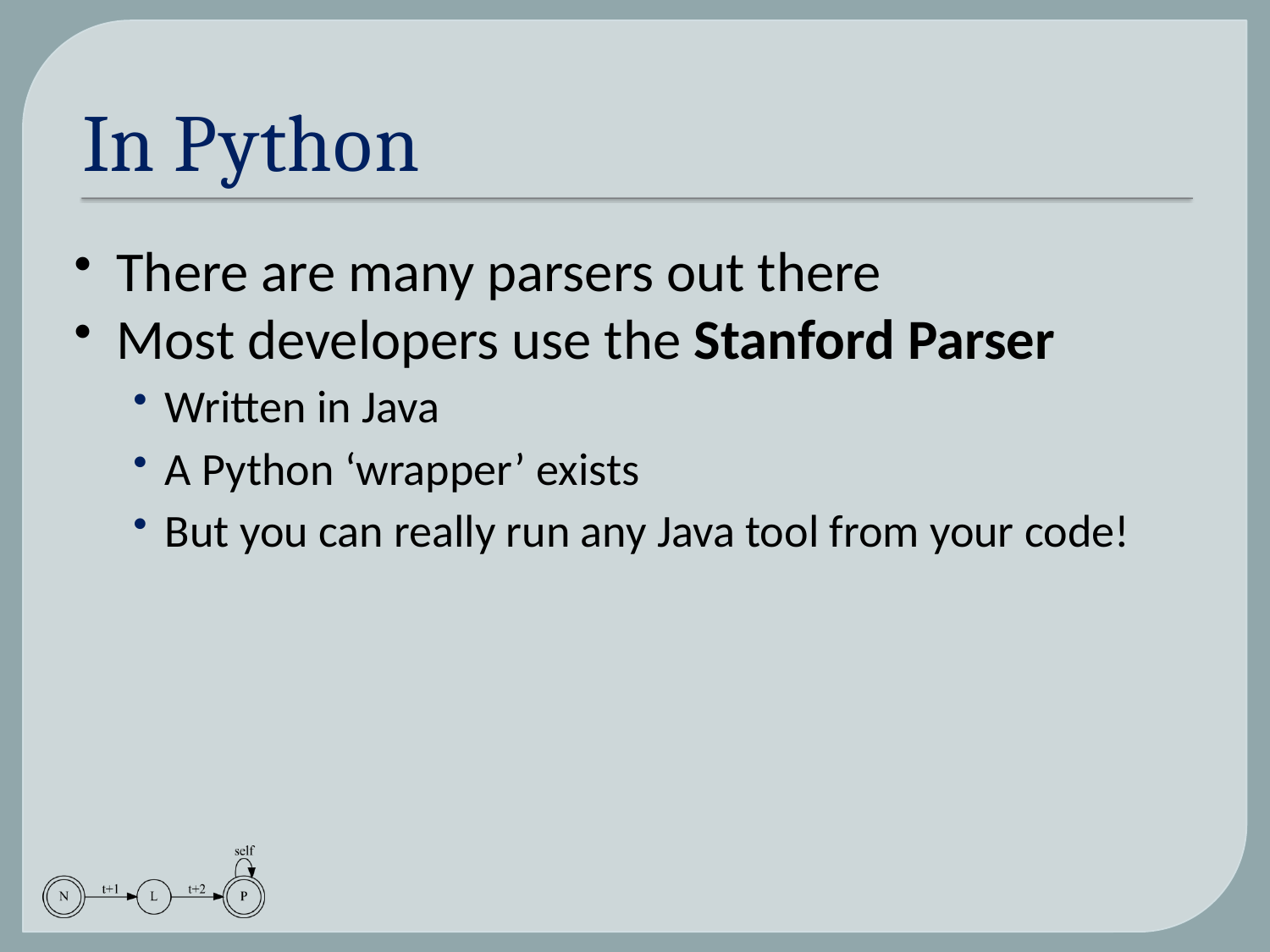

# In Python
There are many parsers out there
Most developers use the Stanford Parser
Written in Java
A Python ‘wrapper’ exists
But you can really run any Java tool from your code!